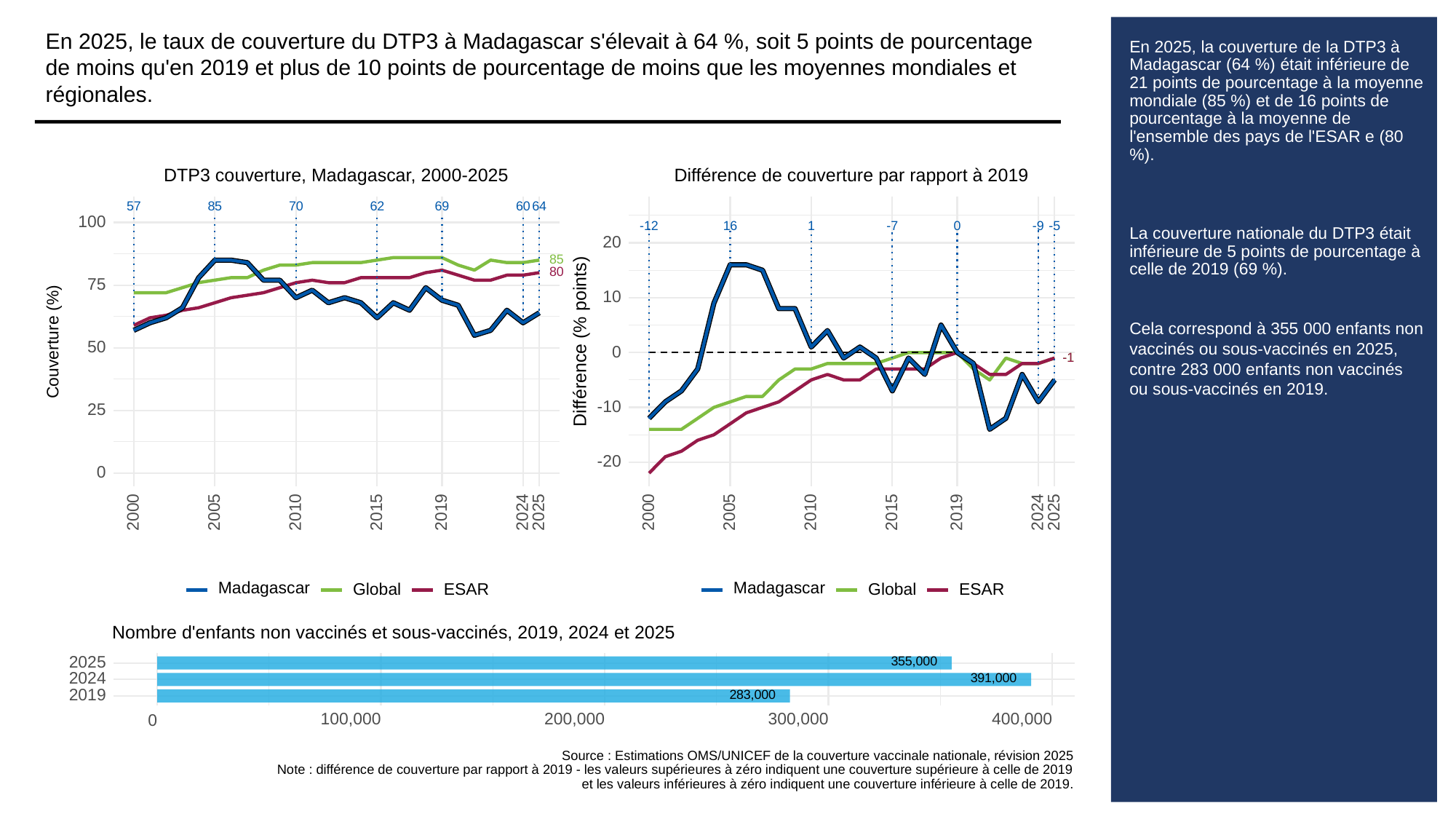

En 2025, le taux de couverture du DTP3 à Madagascar s'élevait à 64 %, soit 5 points de pourcentage de moins qu'en 2019 et plus de 10 points de pourcentage de moins que les moyennes mondiales et régionales.
# En 2025, la couverture de la DTP3 à Madagascar (64 %) était inférieure de 21 points de pourcentage à la moyenne mondiale (85 %) et de 16 points de pourcentage à la moyenne de l'ensemble des pays de l'ESAR e (80 %).

La couverture nationale du DTP3 était inférieure de 5 points de pourcentage à celle de 2019 (69 %).

Cela correspond à 355 000 enfants non vaccinés ou sous-vaccinés en 2025, contre 283 000 enfants non vaccinés ou sous-vaccinés en 2019.

DTP3 couverture, Madagascar, 2000-2025
Différence de couverture par rapport à 2019

85
70
62
69
60
64
57

100

16
0
-9
-12
1
-5
-7

20

85

80

75

10

Différence (% points)
Couverture (%)
50
0

-1
-1

-10
25

-20

0

2000
2005
2010
2015
2019
2024
2025
2000
2005
2010
2015
2019
2024
2025
Madagascar
Madagascar
Global
ESAR
Global
ESAR

Nombre d'enfants non vaccinés et sous-vaccinés, 2019, 2024 et 2025

355,000
2025

391,000
2024

283,000
2019

100,000
200,000
300,000
400,000
0
Source : Estimations OMS/UNICEF de la couverture vaccinale nationale, révision 2025
Note : différence de couverture par rapport à 2019 - les valeurs supérieures à zéro indiquent une couverture supérieure à celle de 2019
et les valeurs inférieures à zéro indiquent une couverture inférieure à celle de 2019.